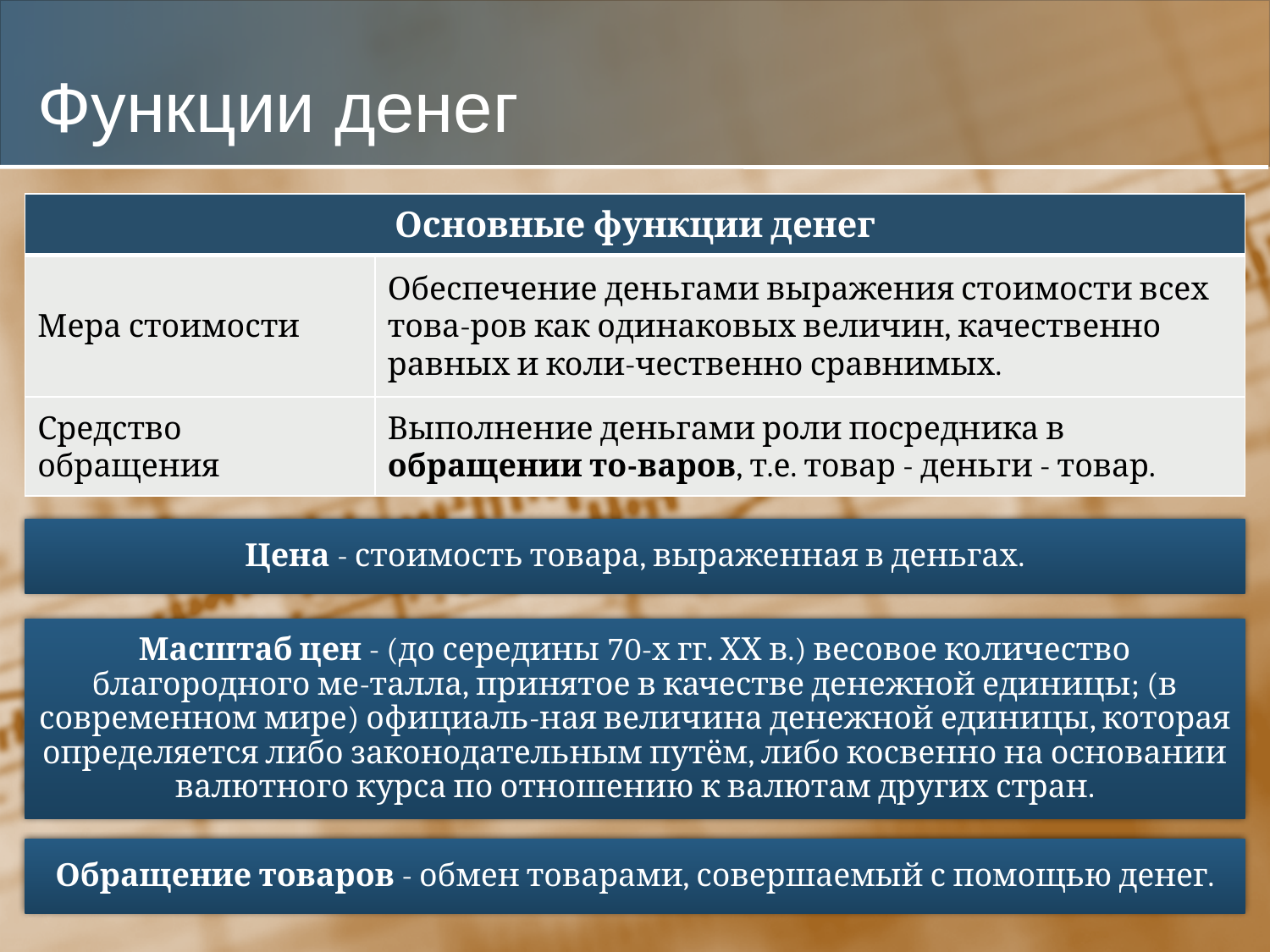

# Функции денег
| Основные функции денег |  |
| --- | --- |
| Мера стоимости | Обеспечение деньгами выражения стоимости всех това-ров как одинаковых величин, качественно равных и коли-чественно сравнимых. |
| Средство обращения | Выполнение деньгами роли посредника в обращении то-варов, т.е. товар - деньги - товар. |

Цена - стоимость товара, выраженная в деньгах.

Масштаб цен - (до середины 70-х гг. ХХ в.) весовое количество благородного ме-талла, принятое в качестве денежной единицы; (в современном мире) официаль-ная величина денежной единицы, которая определяется либо законодательным путём, либо косвенно на основании валютного курса по отношению к валютам других стран.

Обращение товаров - обмен товарами, совершаемый с помощью денег.